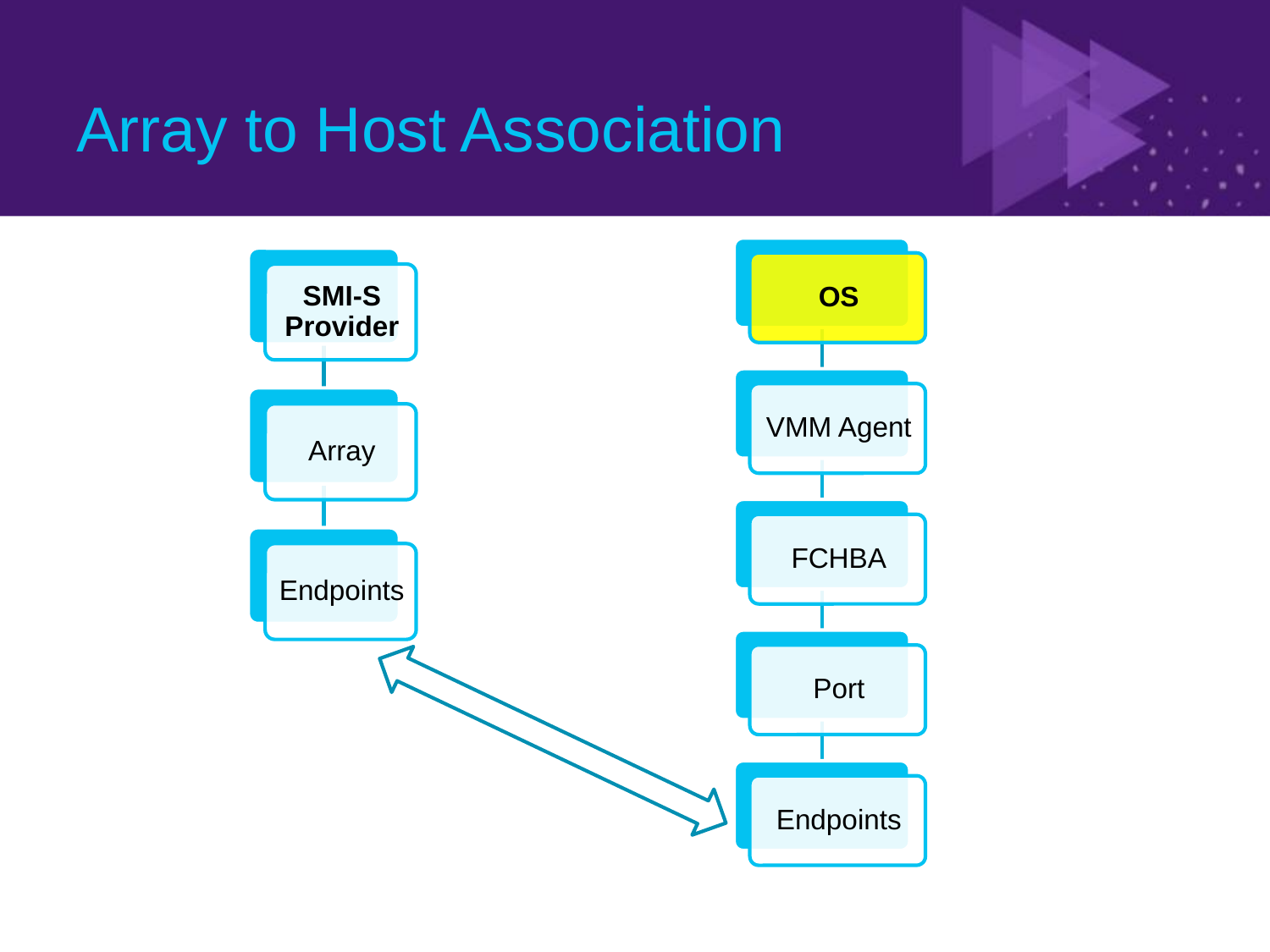

# Array to Host Association
OS
VMM Agent
FCHBA
Port
Endpoints
SMI-S Provider
Array
Endpoints